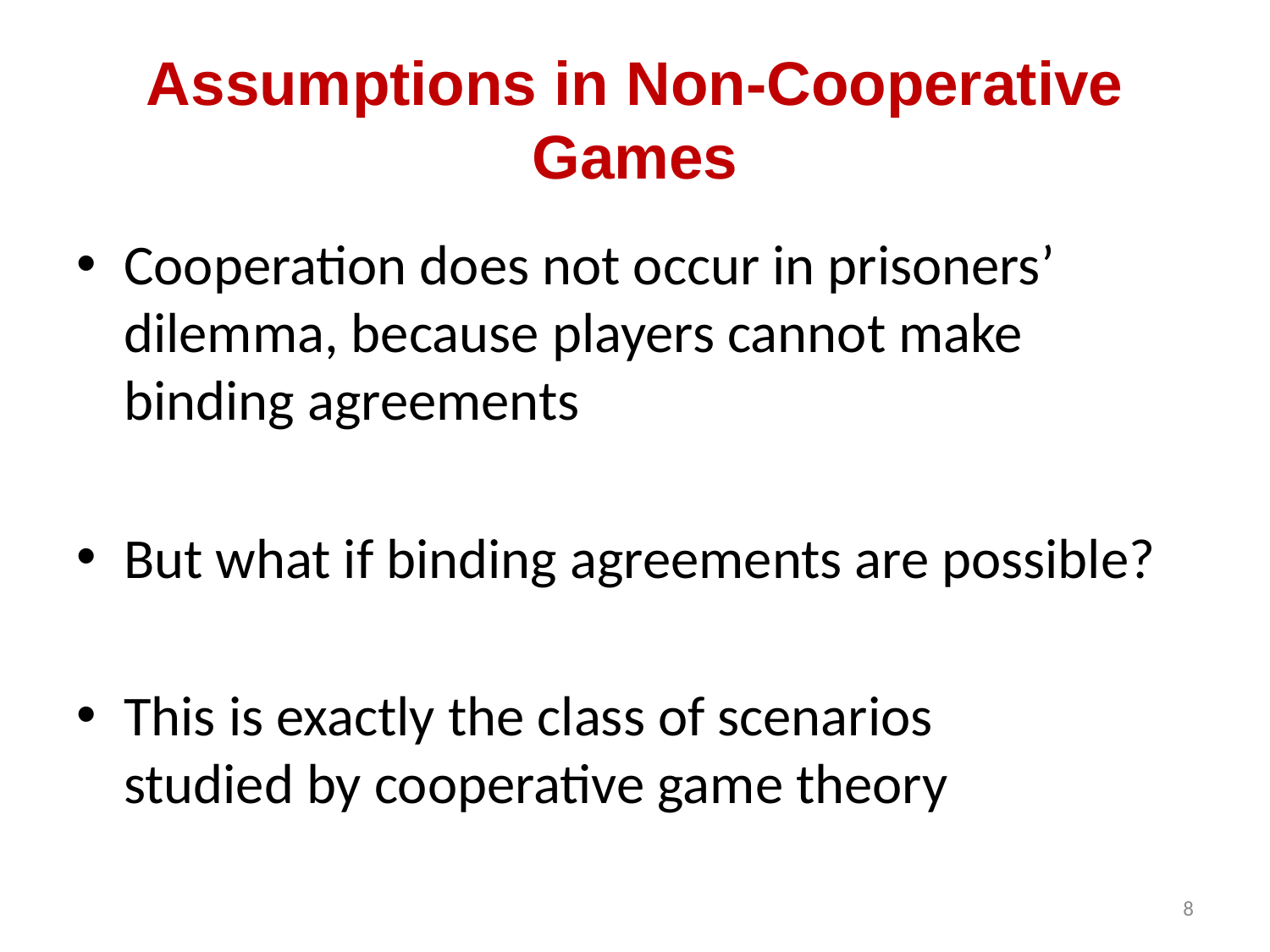

# Assumptions in Non-Cooperative Games
Cooperation does not occur in prisoners’ dilemma, because players cannot make binding agreements

But what if binding agreements are possible?

This is exactly the class of scenarios
studied by cooperative game theory
8